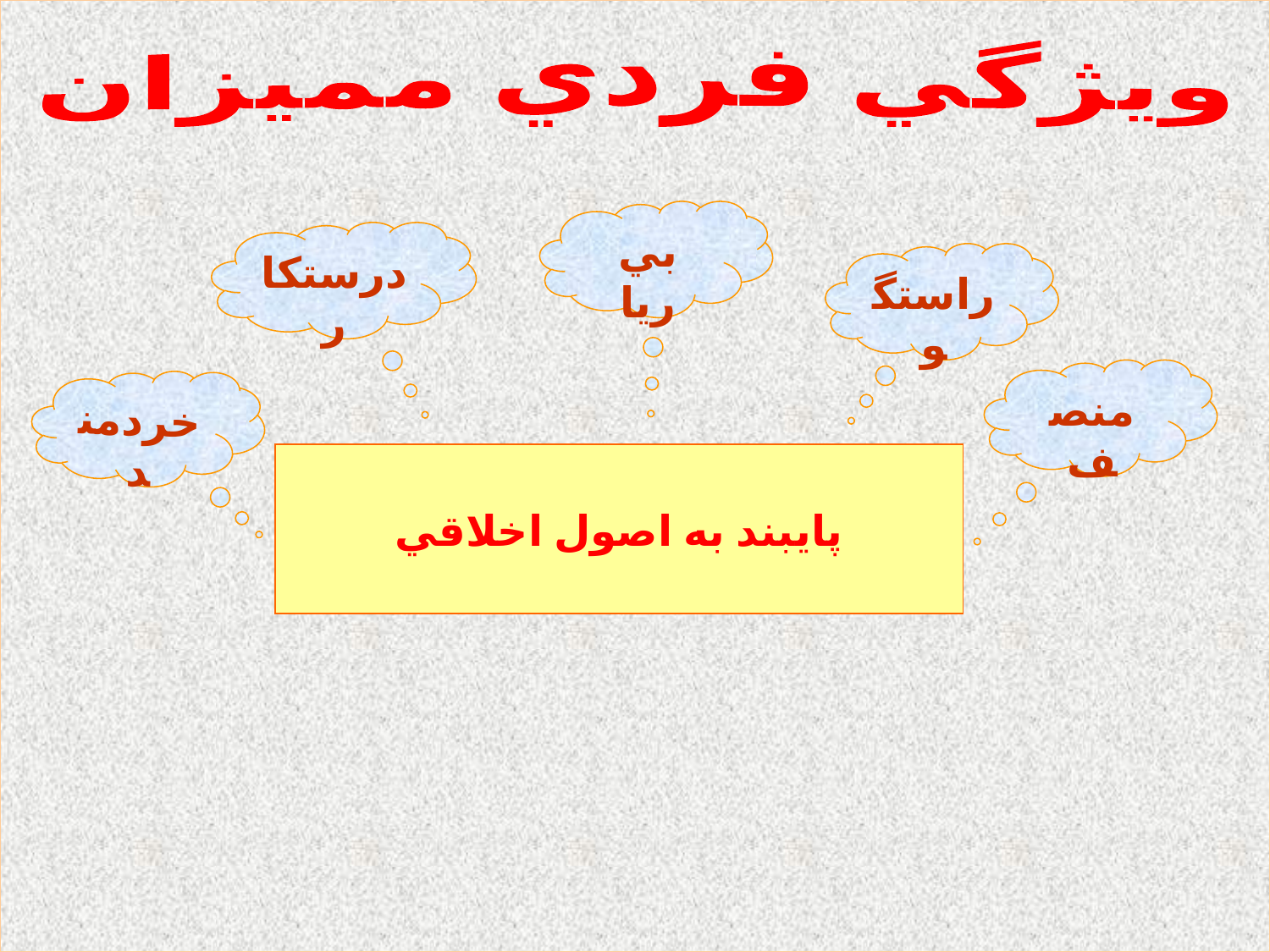

ويژگي فردي مميزان
بي ريا
درستكار
راستگو
منصف
خردمند
پایبند به اصول اخلاقي